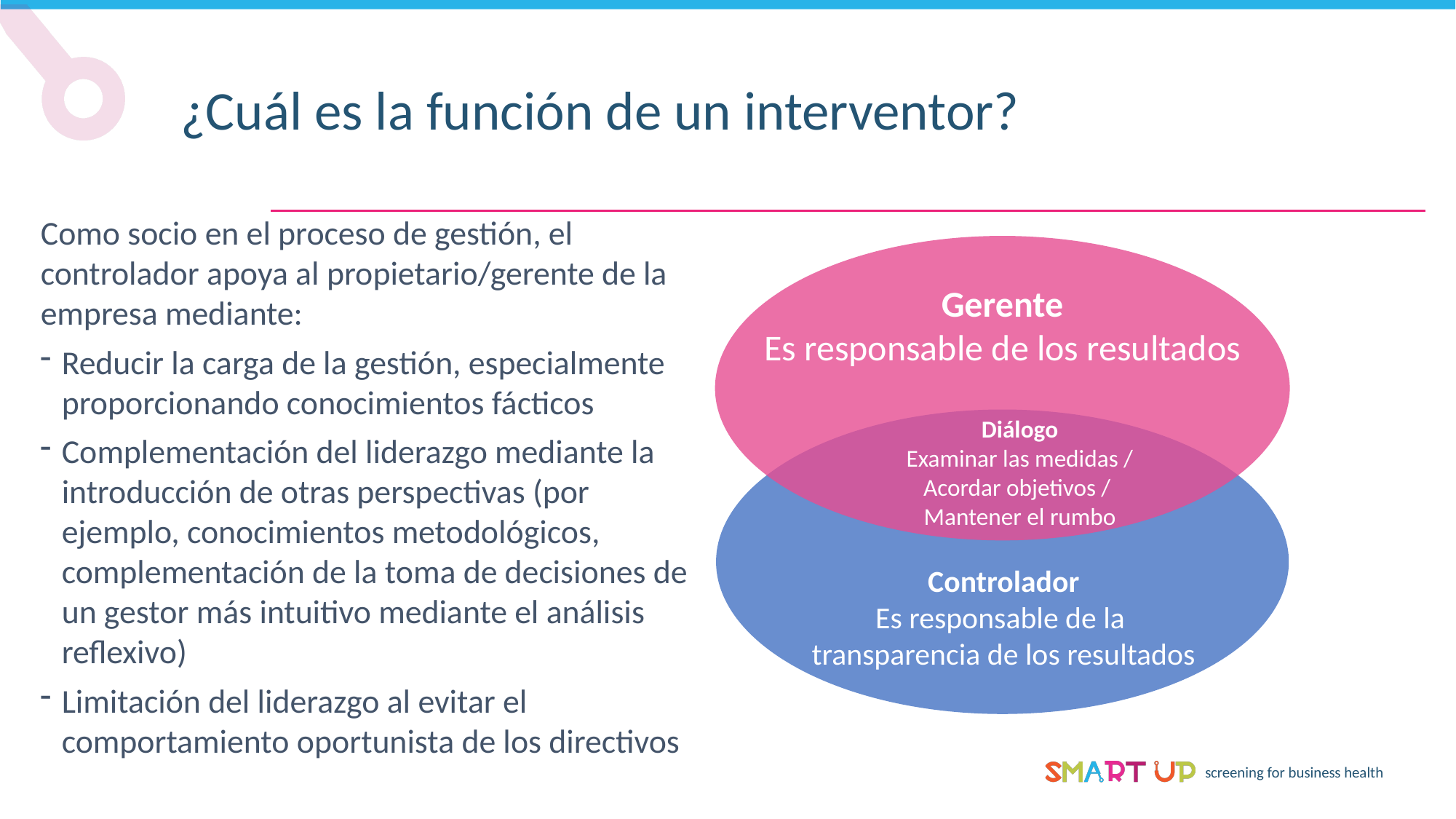

¿Cuál es la función de un interventor?
Como socio en el proceso de gestión, el controlador apoya al propietario/gerente de la empresa mediante:
Reducir la carga de la gestión, especialmente proporcionando conocimientos fácticos
Complementación del liderazgo mediante la introducción de otras perspectivas (por ejemplo, conocimientos metodológicos, complementación de la toma de decisiones de un gestor más intuitivo mediante el análisis reflexivo)
Limitación del liderazgo al evitar el comportamiento oportunista de los directivos

Gerente
Es responsable de los resultados
Diálogo
Examinar las medidas /
Acordar objetivos /
Mantener el rumbo
Controlador
Es responsable de la
transparencia de los resultados